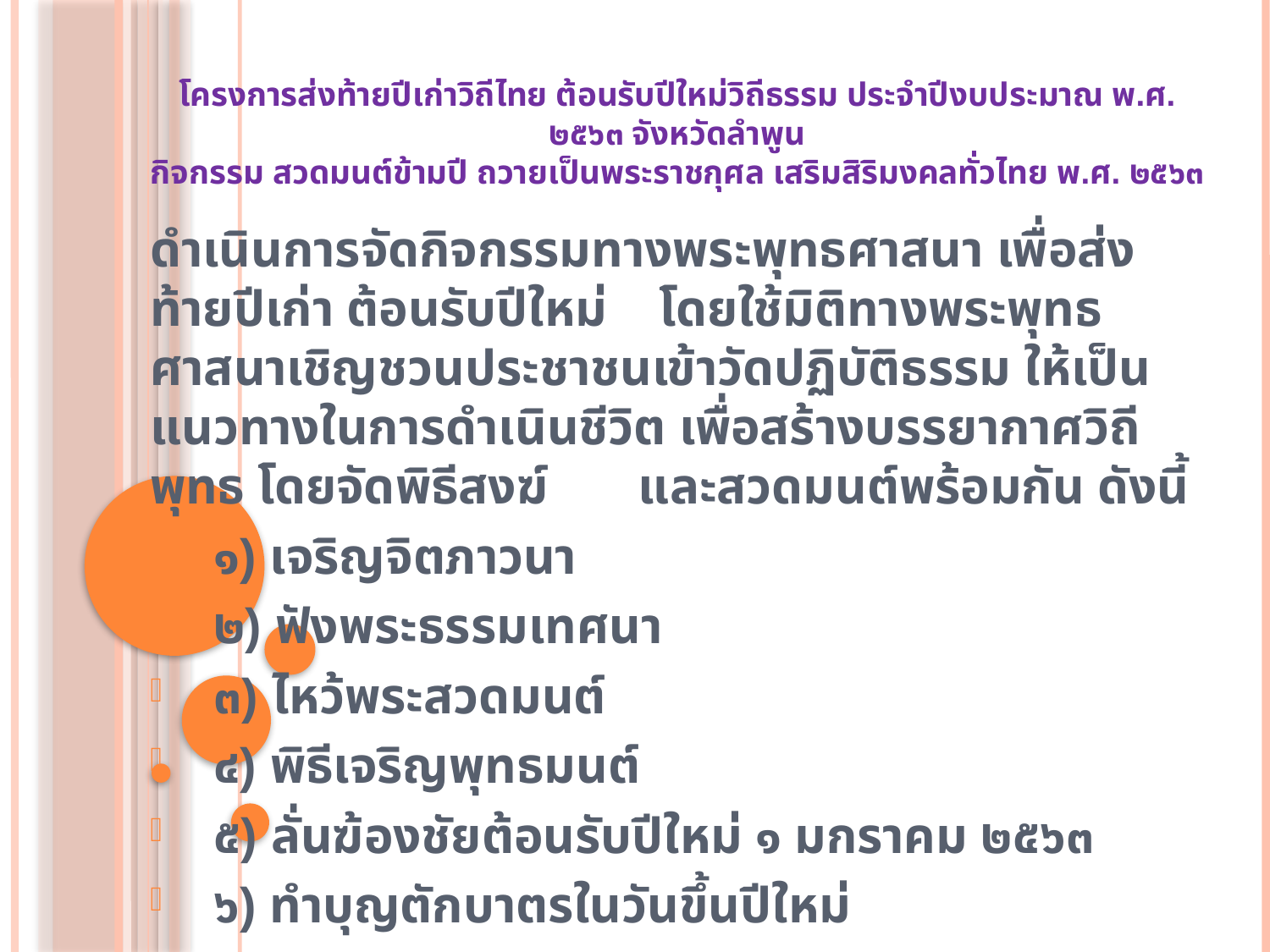

# โครงการส่งท้ายปีเก่าวิถีไทย ต้อนรับปีใหม่วิถีธรรม ประจำปีงบประมาณ พ.ศ. ๒๕๖๓ จังหวัดลำพูน กิจกรรม สวดมนต์ข้ามปี ถวายเป็นพระราชกุศล เสริมสิริมงคลทั่วไทย พ.ศ. ๒๕๖๓
ดำเนินการจัดกิจกรรมทางพระพุทธศาสนา เพื่อส่งท้ายปีเก่า ต้อนรับปีใหม่    โดยใช้มิติทางพระพุทธศาสนาเชิญชวนประชาชนเข้าวัดปฏิบัติธรรม ให้เป็นแนวทางในการดำเนินชีวิต เพื่อสร้างบรรยากาศวิถีพุทธ โดยจัดพิธีสงฆ์       และสวดมนต์พร้อมกัน ดังนี้
๑) เจริญจิตภาวนา
๒) ฟังพระธรรมเทศนา
๓) ไหว้พระสวดมนต์
๔) พิธีเจริญพุทธมนต์
๕) ลั่นฆ้องชัยต้อนรับปีใหม่ ๑ มกราคม ๒๕๖๓
๖) ทำบุญตักบาตรในวันขึ้นปีใหม่